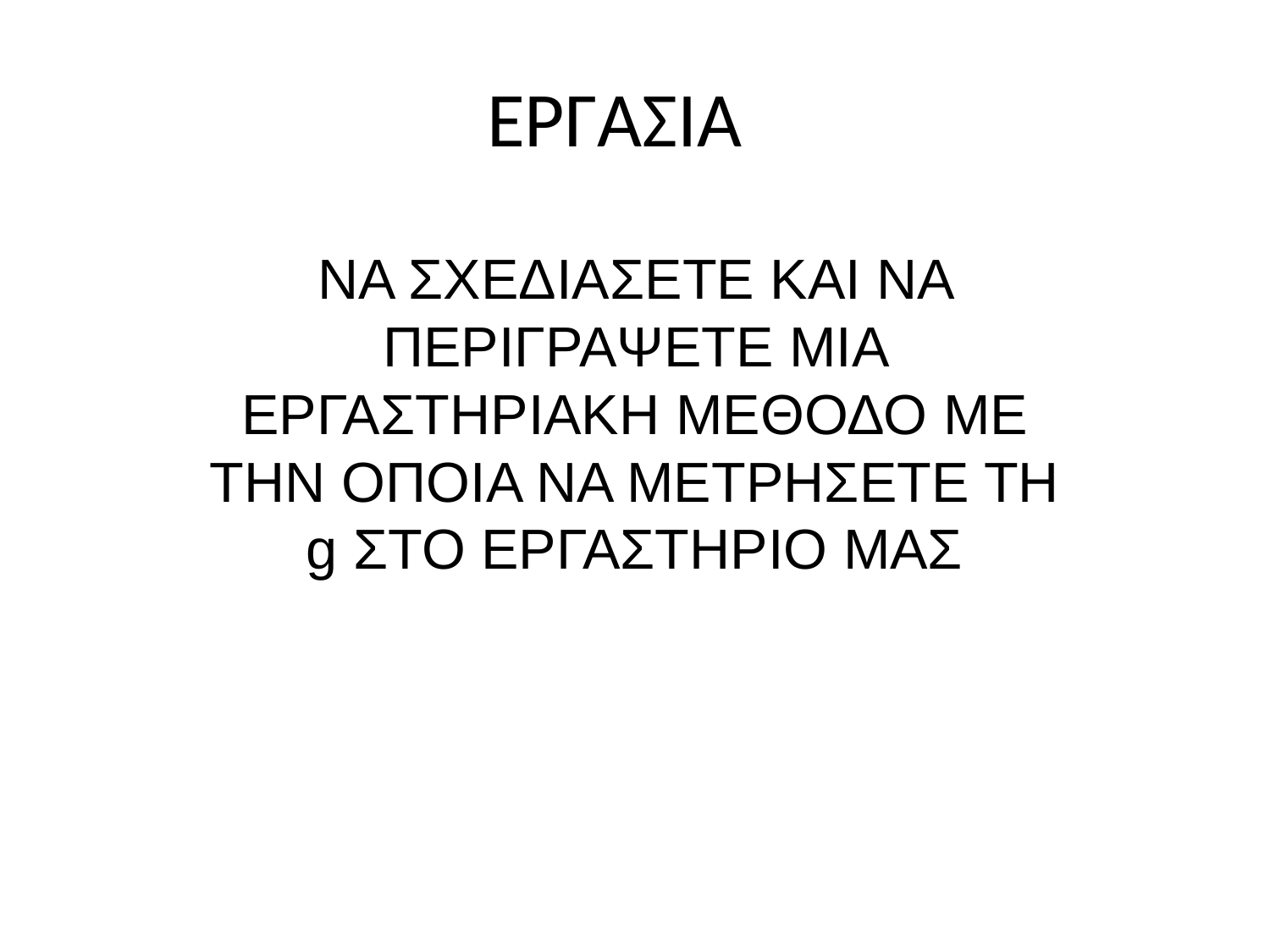

# ΕΡΓΑΣΙΑ
ΝΑ ΣΧΕΔΙΑΣΕΤΕ ΚΑΙ ΝΑ ΠΕΡΙΓΡΑΨΕΤΕ ΜΙΑ ΕΡΓΑΣΤΗΡΙΑΚΗ ΜΕΘΟΔΟ ΜΕ ΤΗΝ ΟΠΟΙΑ ΝΑ ΜΕΤΡΗΣΕΤΕ ΤΗ g ΣΤΟ ΕΡΓΑΣΤΗΡΙΟ ΜΑΣ